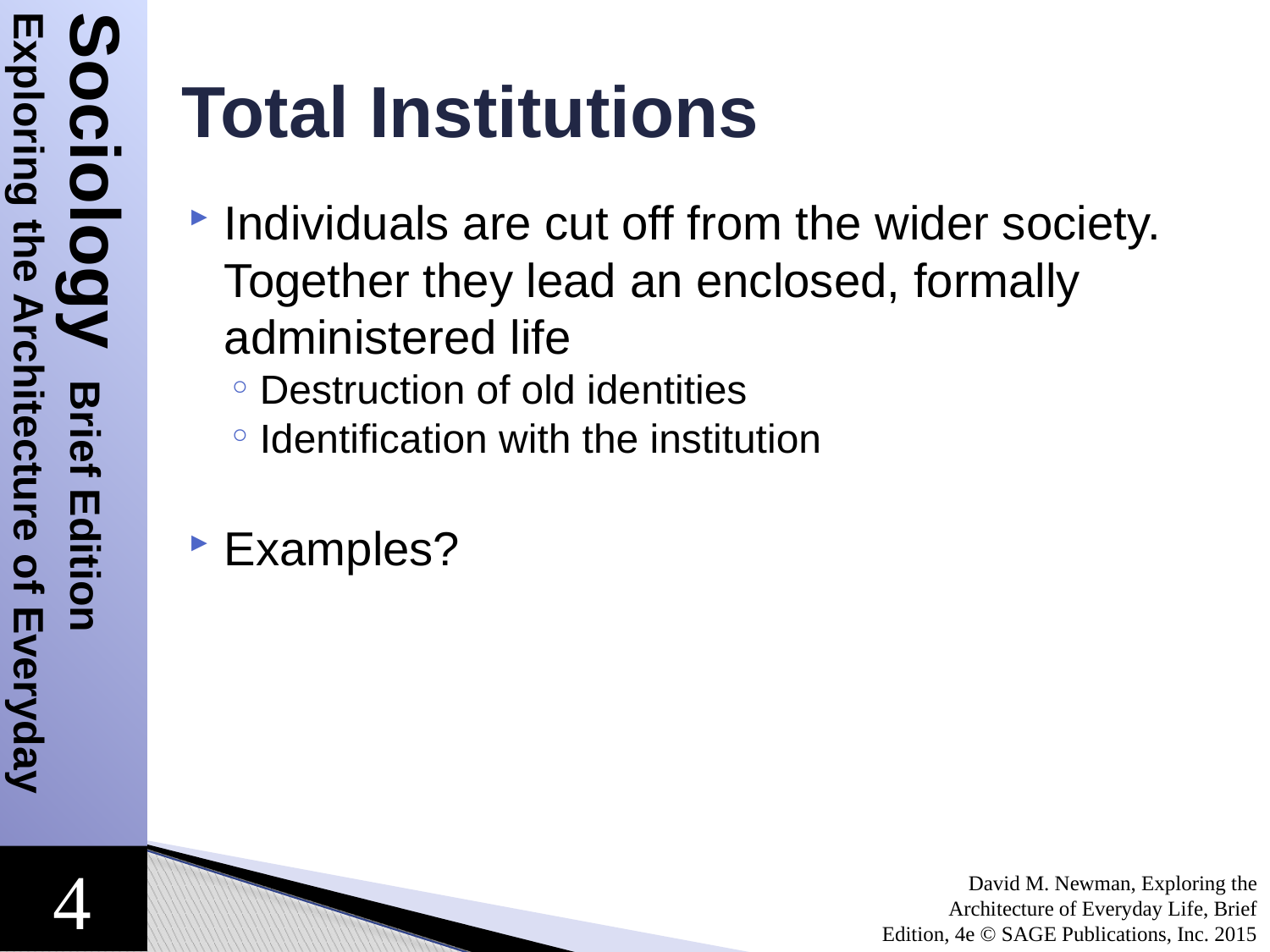

# Total Institutions
Individuals are cut off from the wider society. Together they lead an enclosed, formally administered life
Destruction of old identities
Identification with the institution

Examples?

David M. Newman, Exploring the Architecture of Everyday Life, Brief Edition, 4e © SAGE Publications, Inc. 2015